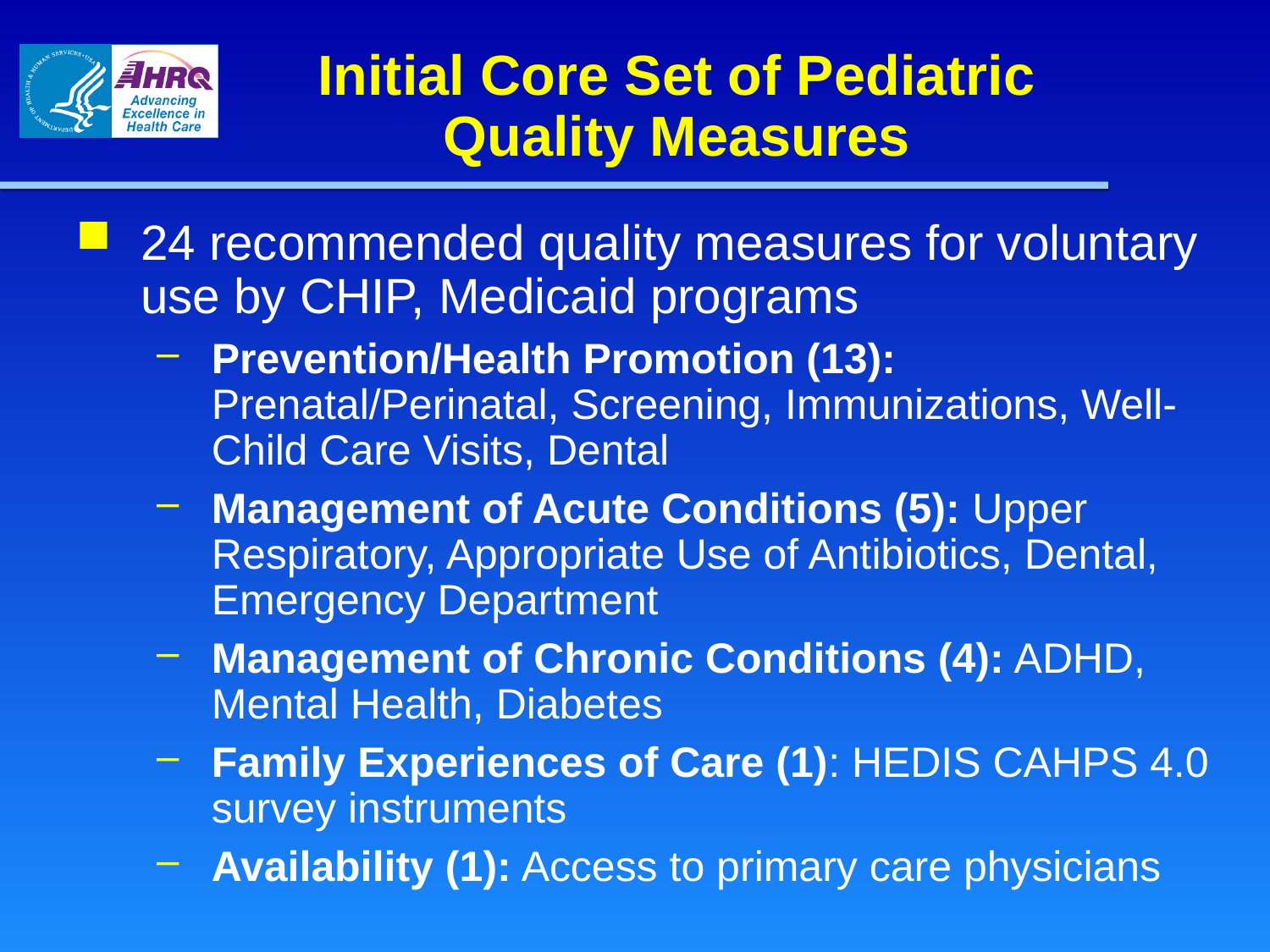

Initial Core Set of Pediatric Quality Measures
24 recommended quality measures for voluntary use by CHIP, Medicaid programs
Prevention/Health Promotion (13): Prenatal/Perinatal, Screening, Immunizations, Well-Child Care Visits, Dental
Management of Acute Conditions (5): Upper Respiratory, Appropriate Use of Antibiotics, Dental, Emergency Department
Management of Chronic Conditions (4): ADHD, Mental Health, Diabetes
Family Experiences of Care (1): HEDIS CAHPS 4.0 survey instruments
Availability (1): Access to primary care physicians